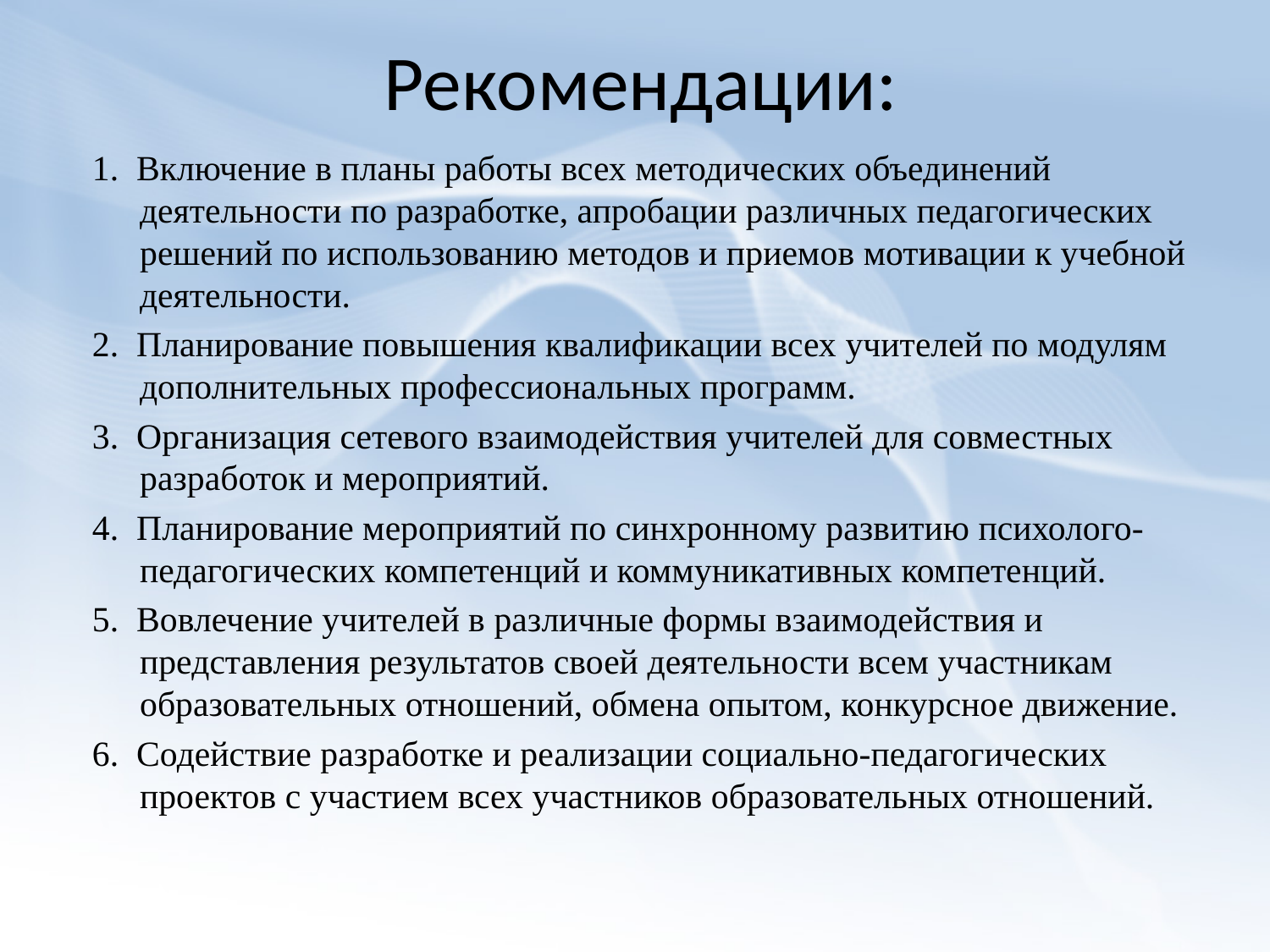

# Рекомендации:
1.  Включение в планы работы всех методических объединений деятельности по разработке, апробации различных педагогических решений по использованию методов и приемов мотивации к учебной деятельности.
2.  Планирование повышения квалификации всех учителей по модулям дополнительных профессиональных программ.
3.  Организация сетевого взаимодействия учителей для совместных разработок и мероприятий.
4.  Планирование мероприятий по синхронному развитию психолого-педагогических компетенций и коммуникативных компетенций.
5.  Вовлечение учителей в различные формы взаимодействия и представления результатов своей деятельности всем участникам образовательных отношений, обмена опытом, конкурсное движение.
6.  Содействие разработке и реализации социально-педагогических проектов с участием всех участников образовательных отношений.